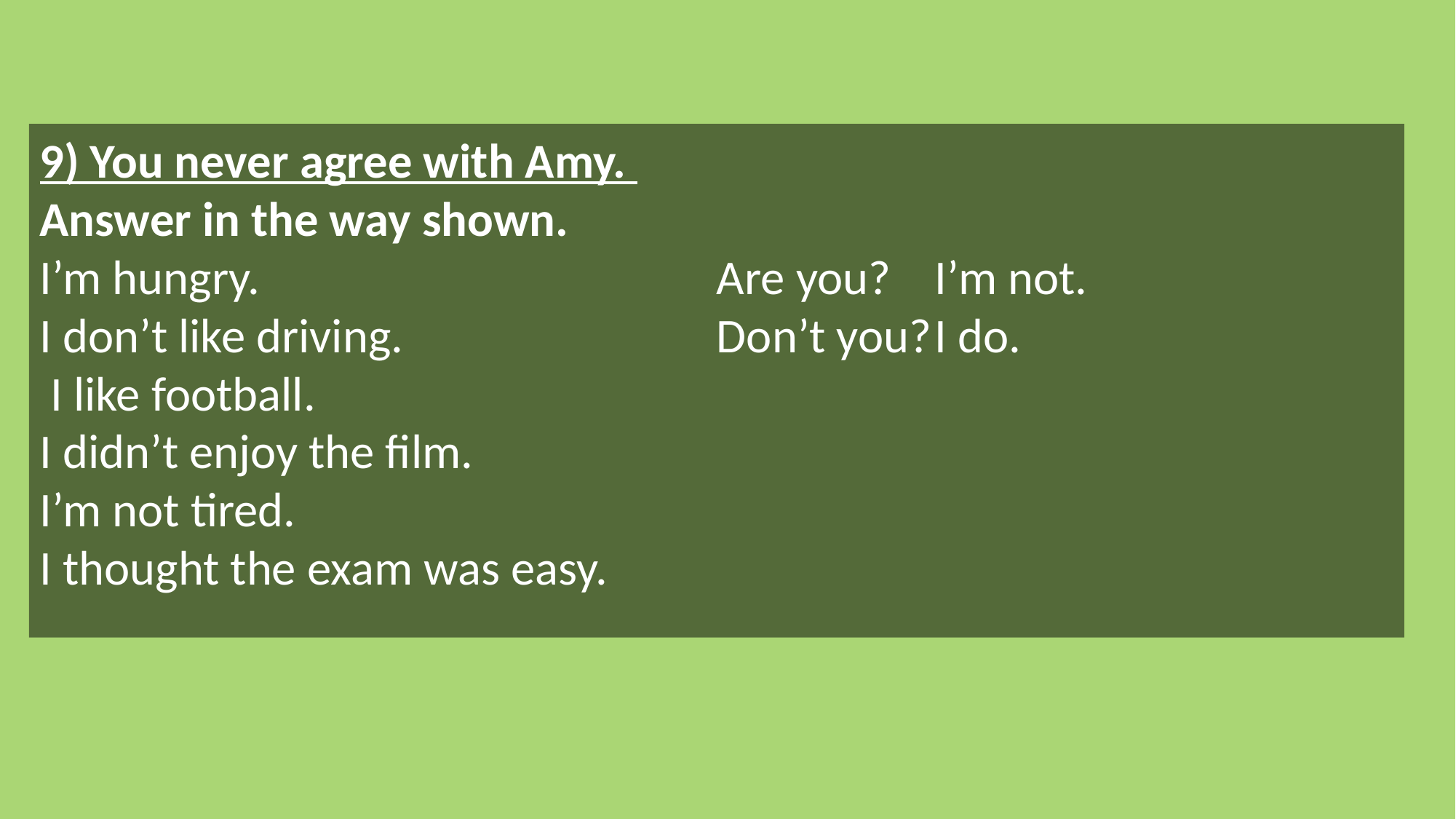

9) You never agree with Amy.  Answer in the way shown.
I’m hungry.
I don’t like driving.
 I like football.
I didn’t enjoy the film.
I’m not tired.
I thought the exam was easy.

Are you?	I’m not.
Don’t you?	I do.